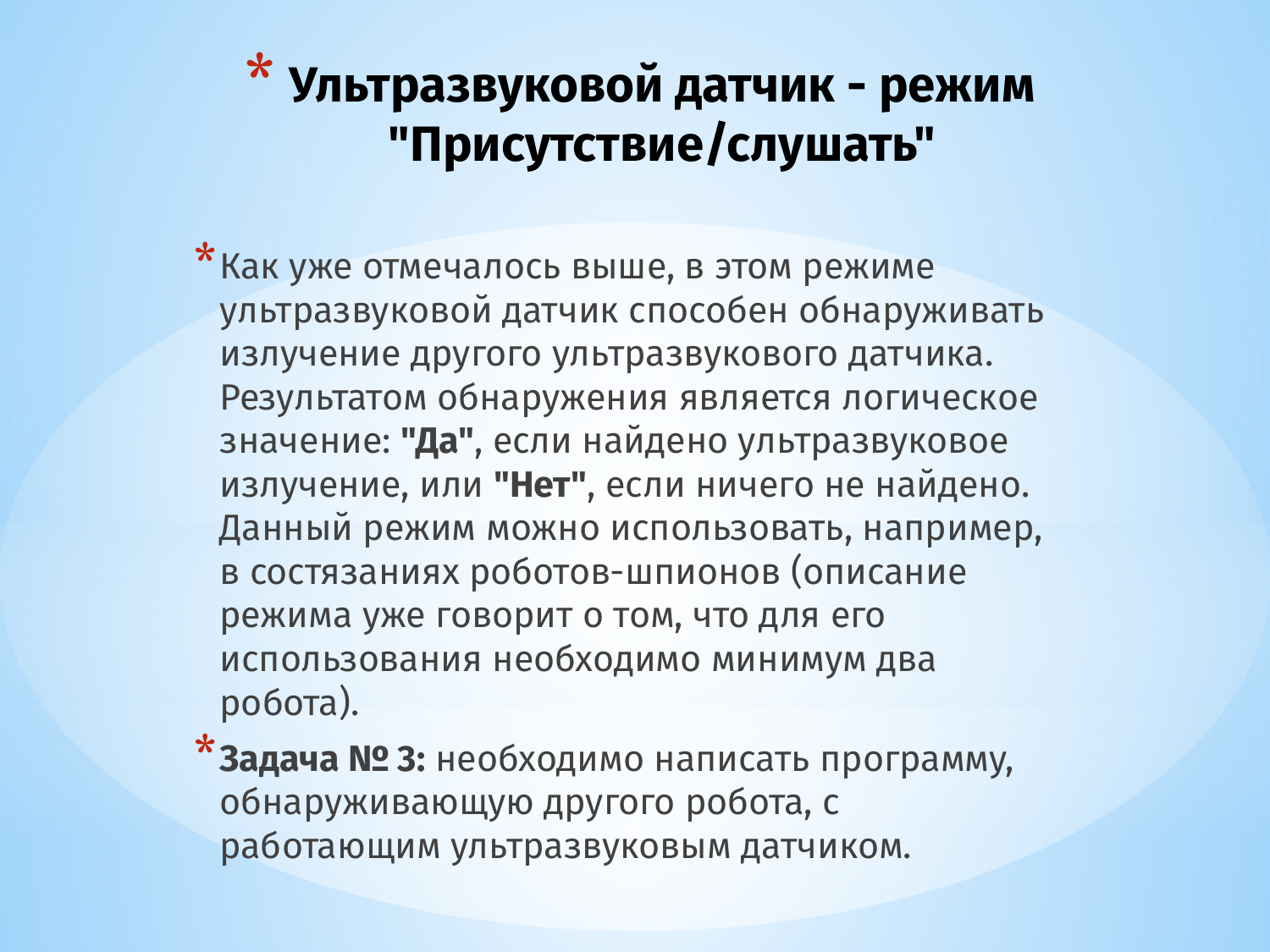

# Ультразвуковой датчик - режим "Присутствие/слушать"
Как уже отмечалось выше, в этом режиме ультразвуковой датчик способен обнаруживать излучение другого ультразвукового датчика. Результатом обнаружения является логическое значение: "Да", если найдено ультразвуковое излучение, или "Нет", если ничего не найдено. Данный режим можно использовать, например, в состязаниях роботов-шпионов (описание режима уже говорит о том, что для его использования необходимо минимум два робота).
Задача № 3: необходимо написать программу, обнаруживающую другого робота, с работающим ультразвуковым датчиком.